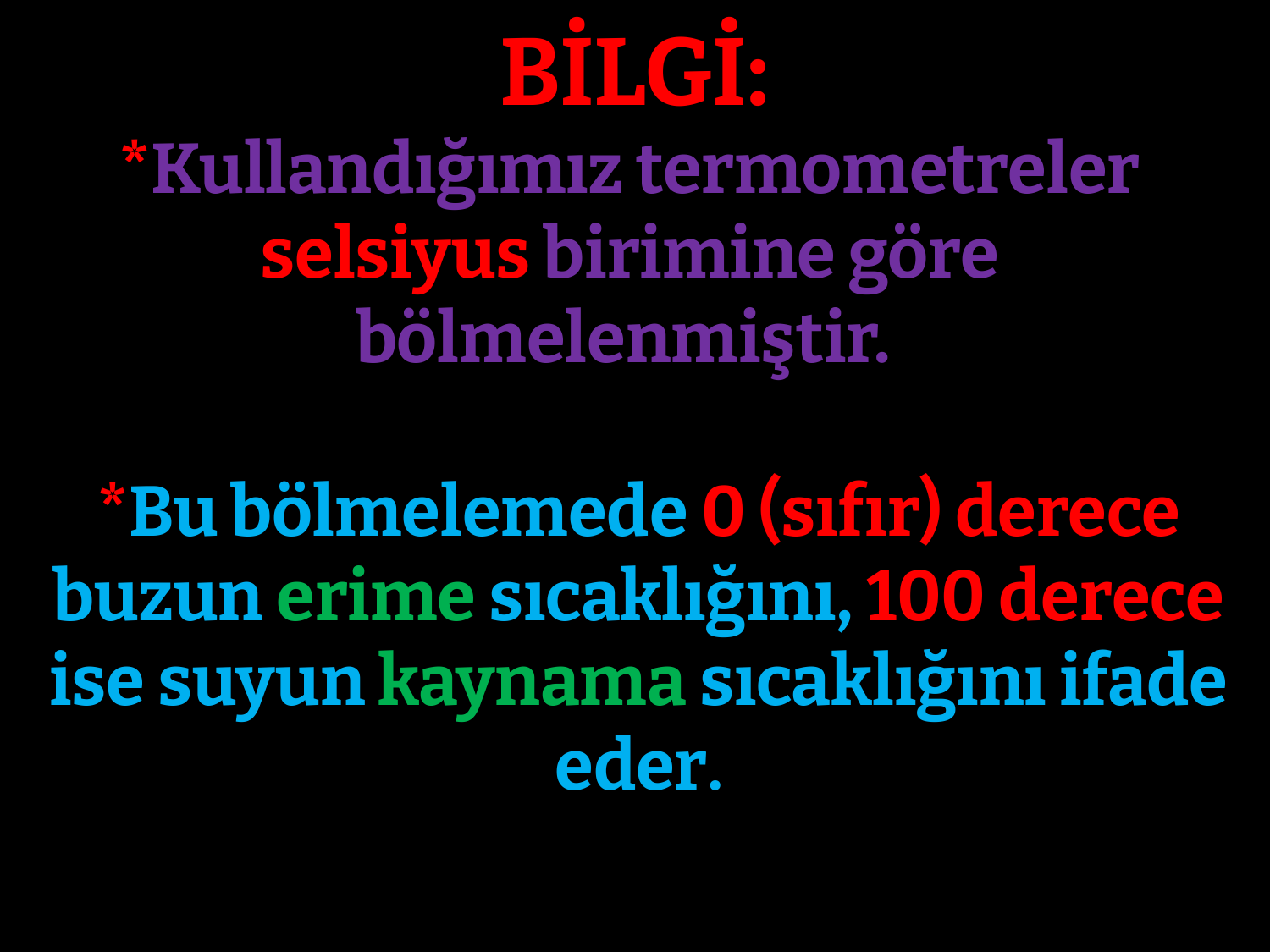

BİLGİ:
*Kullandığımız termometreler selsiyus birimine göre bölmelenmiştir.
#
*Bu bölmelemede 0 (sıfır) derece buzun erime sıcaklığını, 100 derece ise suyun kaynama sıcaklığını ifade eder.